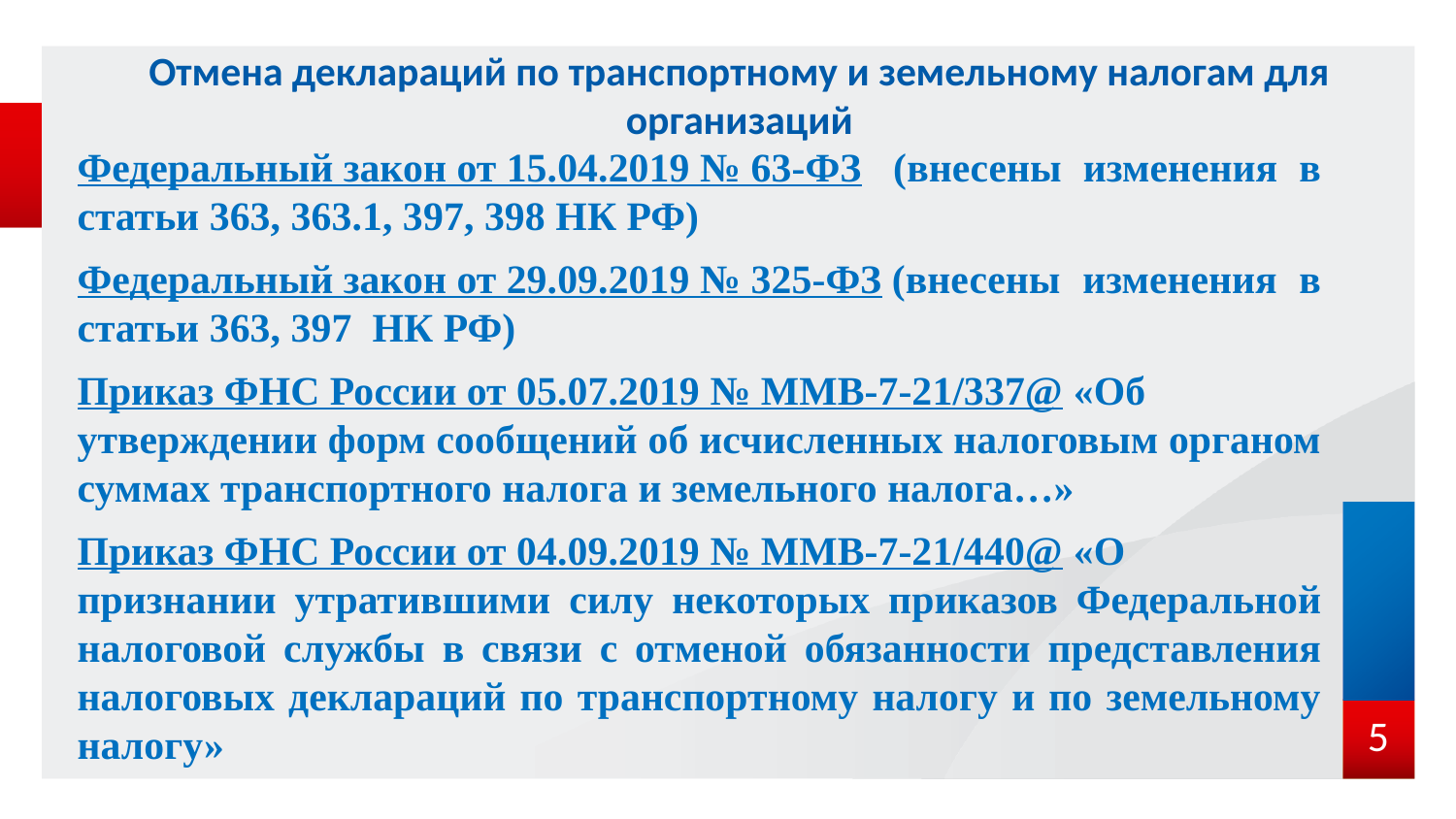

# Отмена деклараций по транспортному и земельному налогам для организаций
Федеральный закон от 15.04.2019 № 63-ФЗ  (внесены изменения в статьи 363, 363.1, 397, 398 НК РФ)

Федеральный закон от 29.09.2019 № 325-ФЗ (внесены изменения в статьи 363, 397  НК РФ)

Приказ ФНС России от 05.07.2019 № ММВ-7-21/337@ «Об утверждении форм сообщений об исчисленных налоговым органом суммах транспортного налога и земельного налога…»

Приказ ФНС России от 04.09.2019 № ММВ-7-21/440@ «О признании утратившими силу некоторых приказов Федеральной налоговой службы в связи с отменой обязанности представления налоговых деклараций по транспортному налогу и по земельному налогу»
5